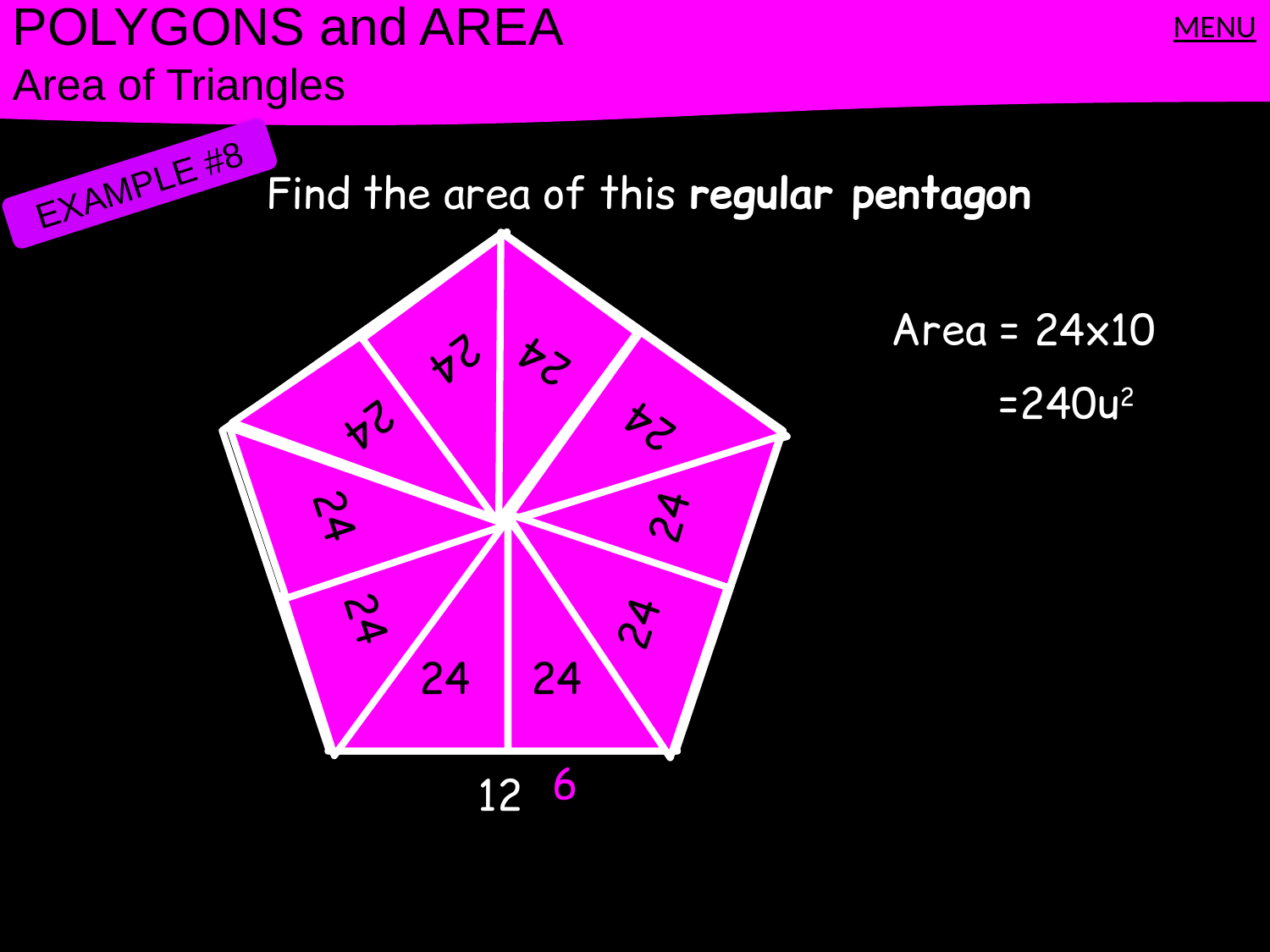

POLYGONS and AREA
Area of Triangles
MENU
EXAMPLE #8
		Find the area of this regular pentagon

24

24
Area = 24x10

24

24

24

24
 =240u2

24

24

24

24
10
8
24
6
12